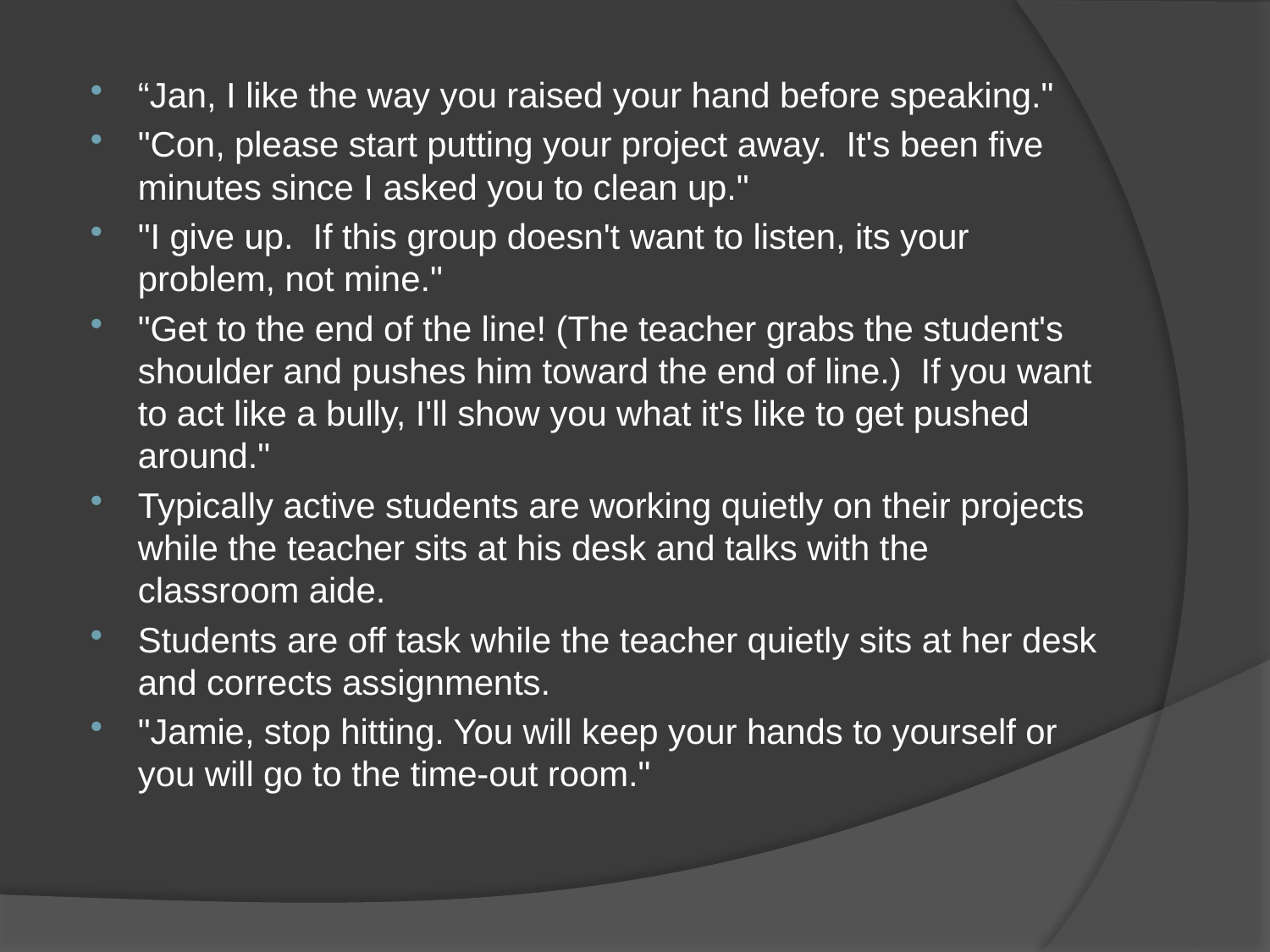

“Jan, I like the way you raised your hand before speaking."
"Con, please start putting your project away.  It's been five minutes since I asked you to clean up."
"I give up.  If this group doesn't want to listen, its your problem, not mine."
"Get to the end of the line! (The teacher grabs the student's shoulder and pushes him toward the end of line.)  If you want to act like a bully, I'll show you what it's like to get pushed around."
Typically active students are working quietly on their projects while the teacher sits at his desk and talks with the classroom aide.
Students are off task while the teacher quietly sits at her desk and corrects assignments.
"Jamie, stop hitting. You will keep your hands to yourself or you will go to the time-out room."